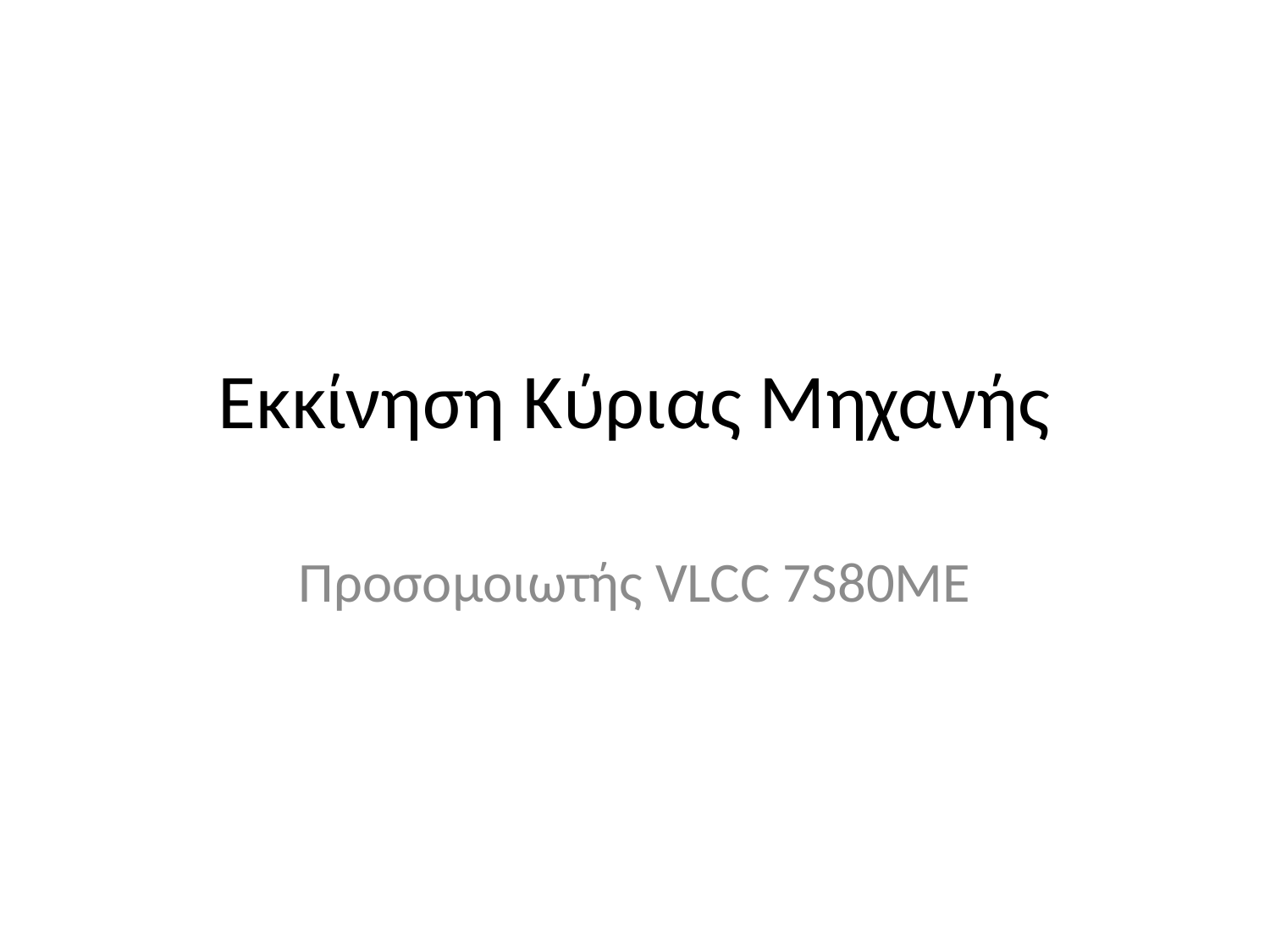

# Εκκίνηση Κύριας Μηχανής
Προσομοιωτής VLCC 7S80ME